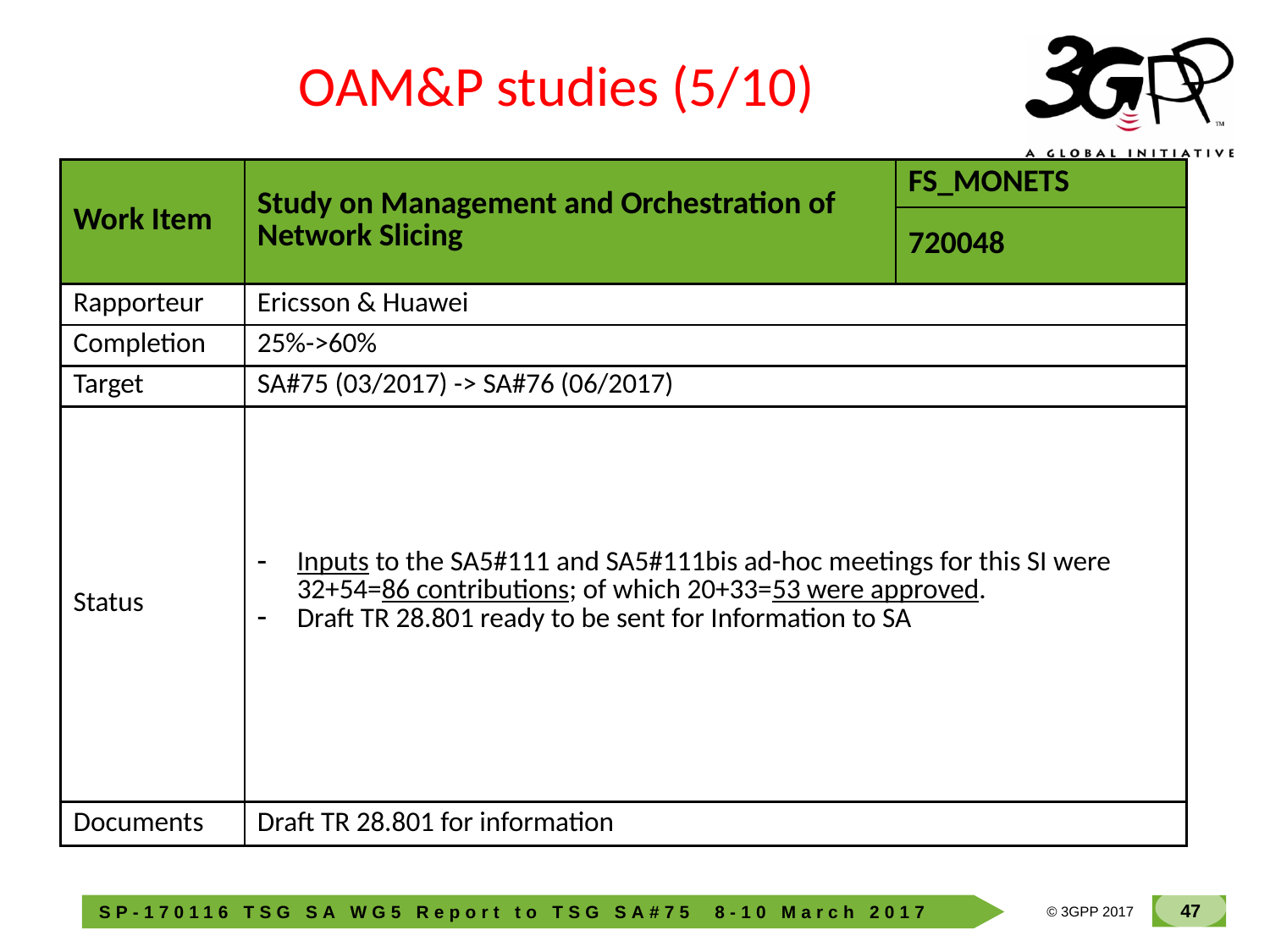

OAM&P studies (5/10)
| Work Item | Study on Management and Orchestration of Network Slicing | FS\_MONETS |
| --- | --- | --- |
|  |  | 720048 |
| Rapporteur | Ericsson & Huawei |  |
| Completion | 25%->60% |  |
| Target | SA#75 (03/2017) -> SA#76 (06/2017) |  |
| Status | Inputs to the SA5#111 and SA5#111bis ad-hoc meetings for this SI were 32+54=86 contributions; of which 20+33=53 were approved. Draft TR 28.801 ready to be sent for Information to SA |  |
| Documents | Draft TR 28.801 for information |  |